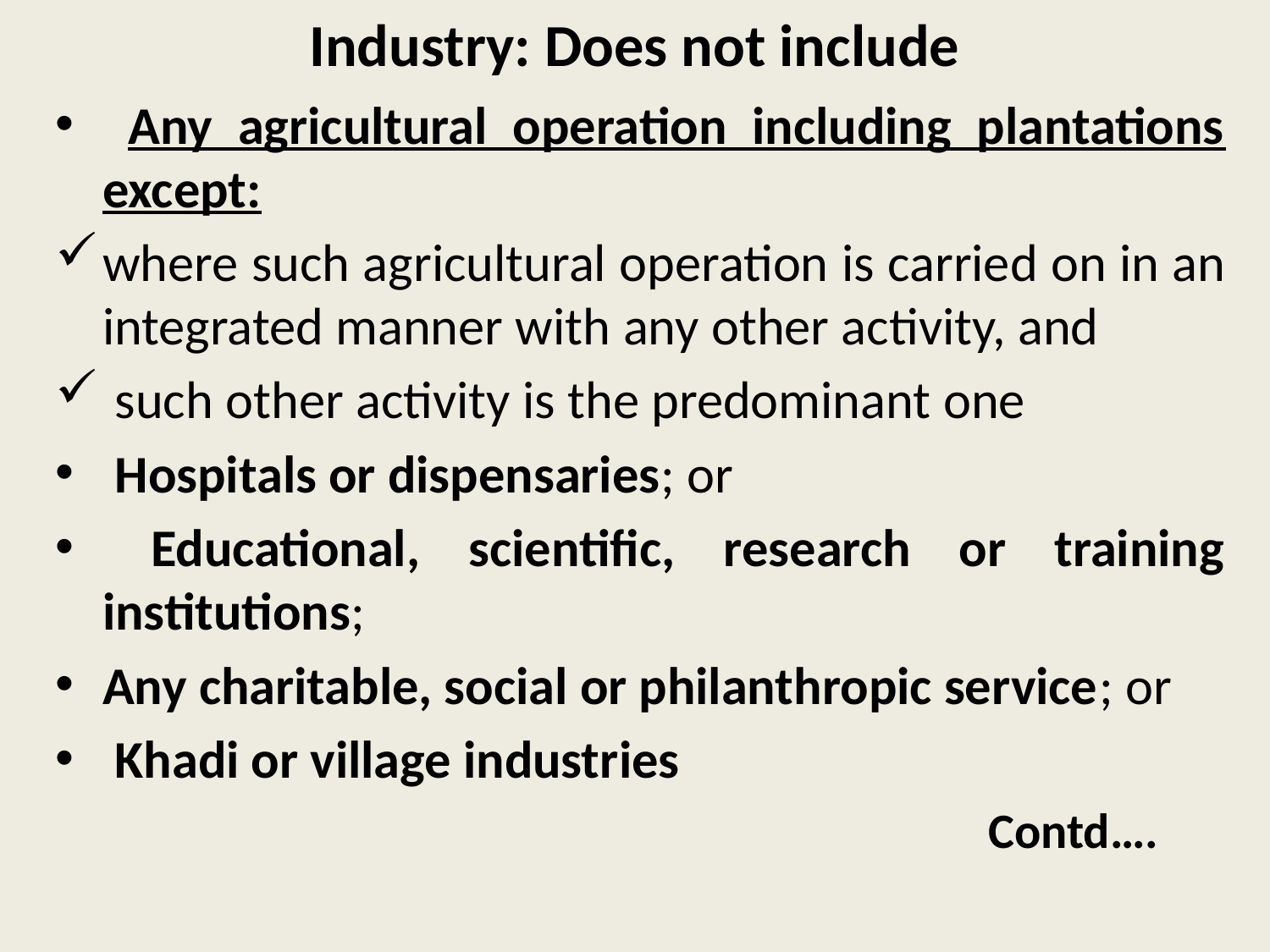

# Industry: Does not include
 Any agricultural operation including plantations except:
where such agricultural operation is carried on in an integrated manner with any other activity, and
 such other activity is the predominant one
 Hospitals or dispensaries; or
 Educational, scientific, research or training institutions;
Any charitable, social or philanthropic service; or
 Khadi or village industries
                                                                                   Contd….